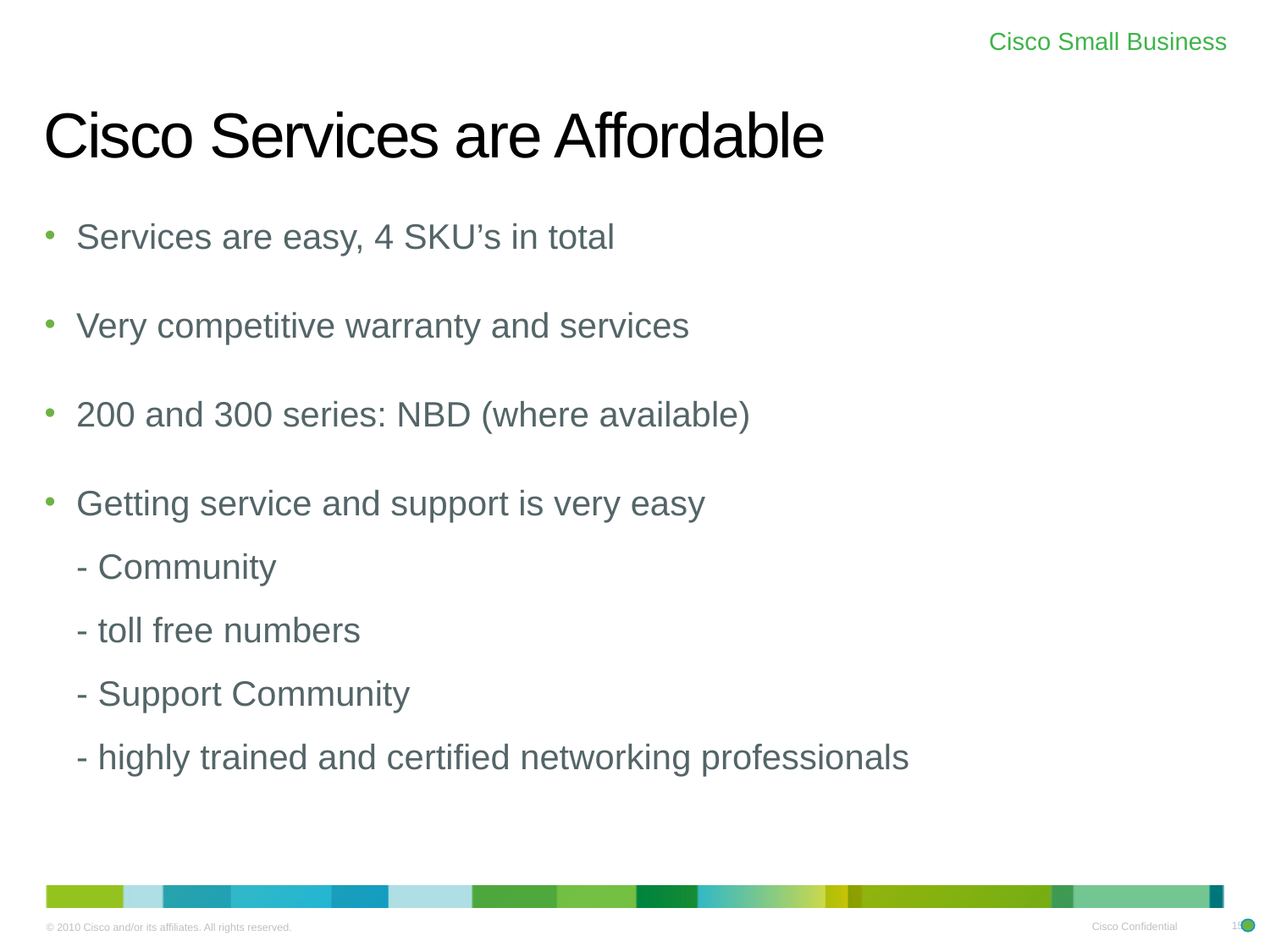

# Cisco Services are Affordable
Services are easy, 4 SKU’s in total
Very competitive warranty and services
200 and 300 series: NBD (where available)
Getting service and support is very easy
- Community
- toll free numbers
- Support Community
- highly trained and certified networking professionals